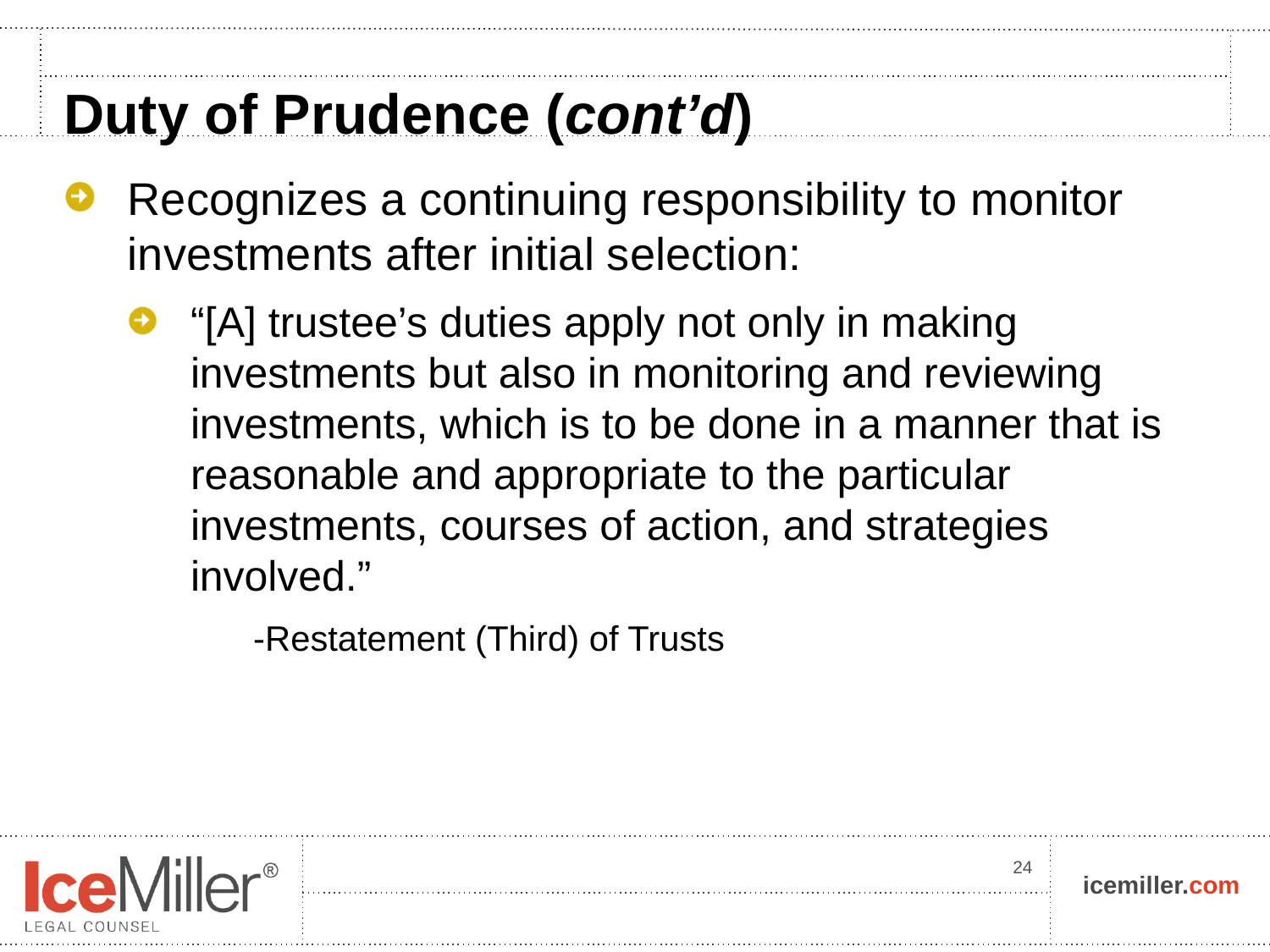

# Duty of Prudence (cont’d)
Recognizes a continuing responsibility to monitor investments after initial selection:
“[A] trustee’s duties apply not only in making investments but also in monitoring and reviewing investments, which is to be done in a manner that is reasonable and appropriate to the particular investments, courses of action, and strategies involved.”
-Restatement (Third) of Trusts
24